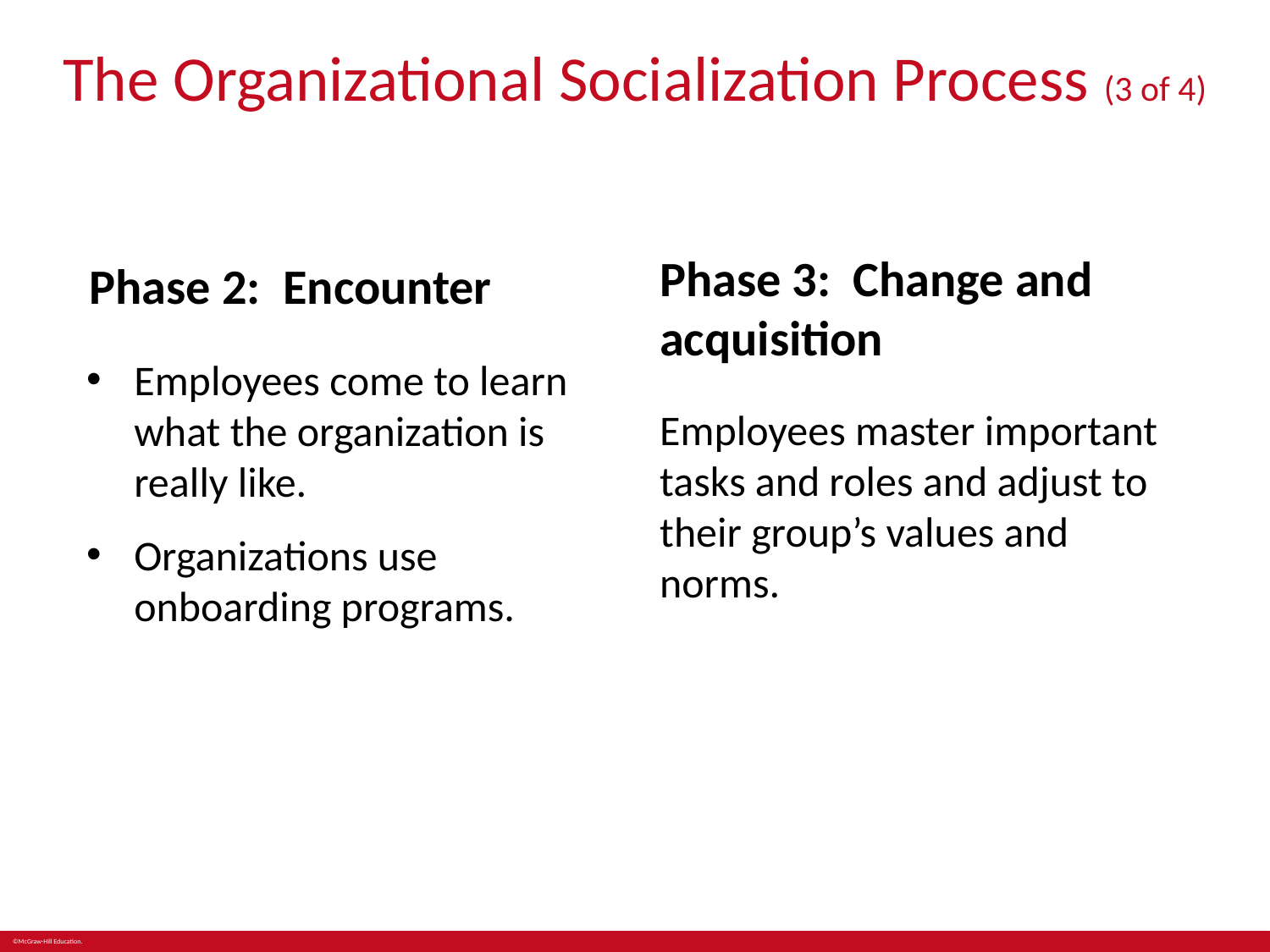

# The Organizational Socialization Process (3 of 4)
Phase 2:  Encounter
Phase 3:  Change and acquisition
Employees come to learn what the organization is really like.
Organizations use onboarding programs.
Employees master important tasks and roles and adjust to their group’s values and norms.